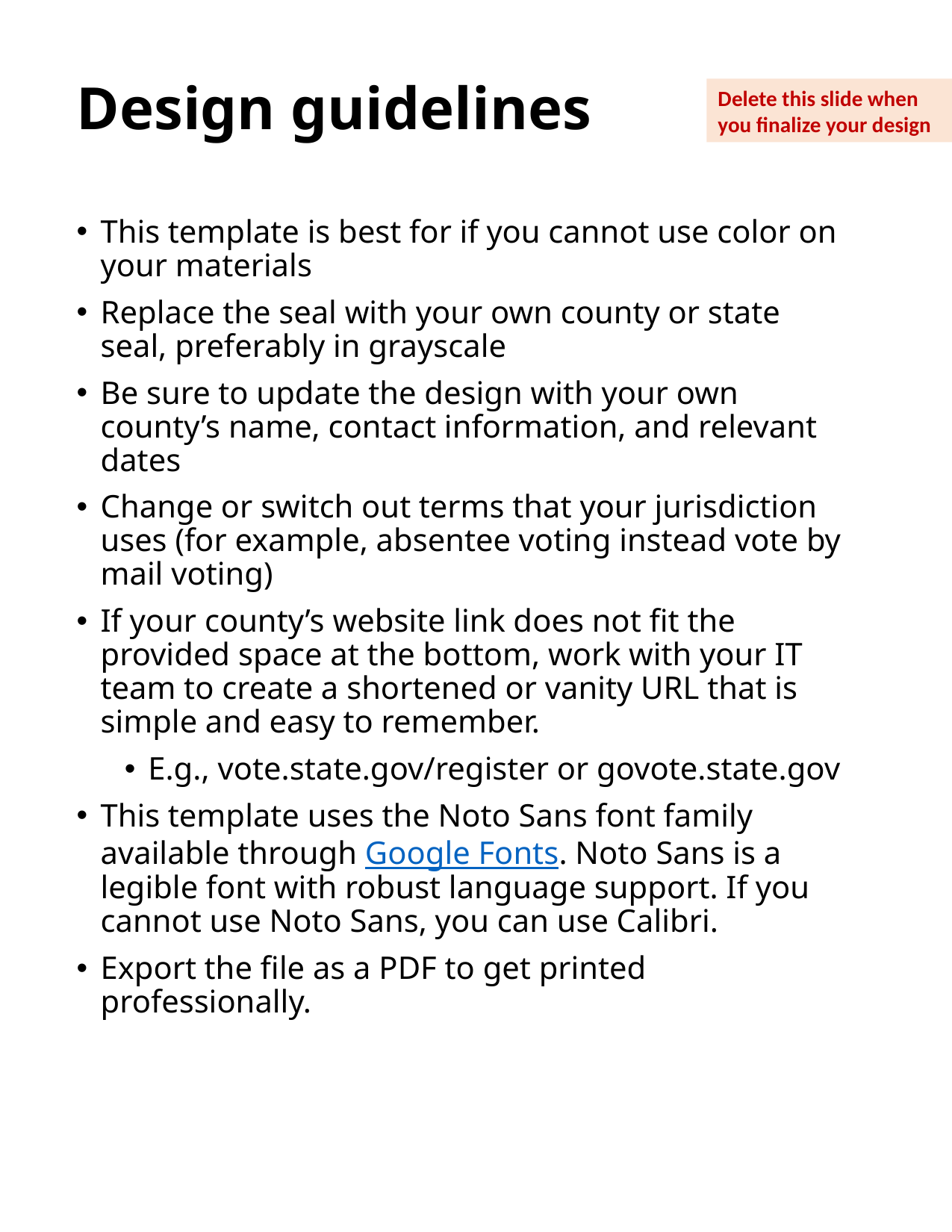

# Design guidelines
Delete this slide when you finalize your design
This template is best for if you cannot use color on your materials
Replace the seal with your own county or state seal, preferably in grayscale
Be sure to update the design with your own county’s name, contact information, and relevant dates
Change or switch out terms that your jurisdiction uses (for example, absentee voting instead vote by mail voting)
If your county’s website link does not fit the provided space at the bottom, work with your IT team to create a shortened or vanity URL that is simple and easy to remember.
E.g., vote.state.gov/register or govote.state.gov
This template uses the Noto Sans font family available through Google Fonts. Noto Sans is a legible font with robust language support. If you cannot use Noto Sans, you can use Calibri.
Export the file as a PDF to get printed professionally.